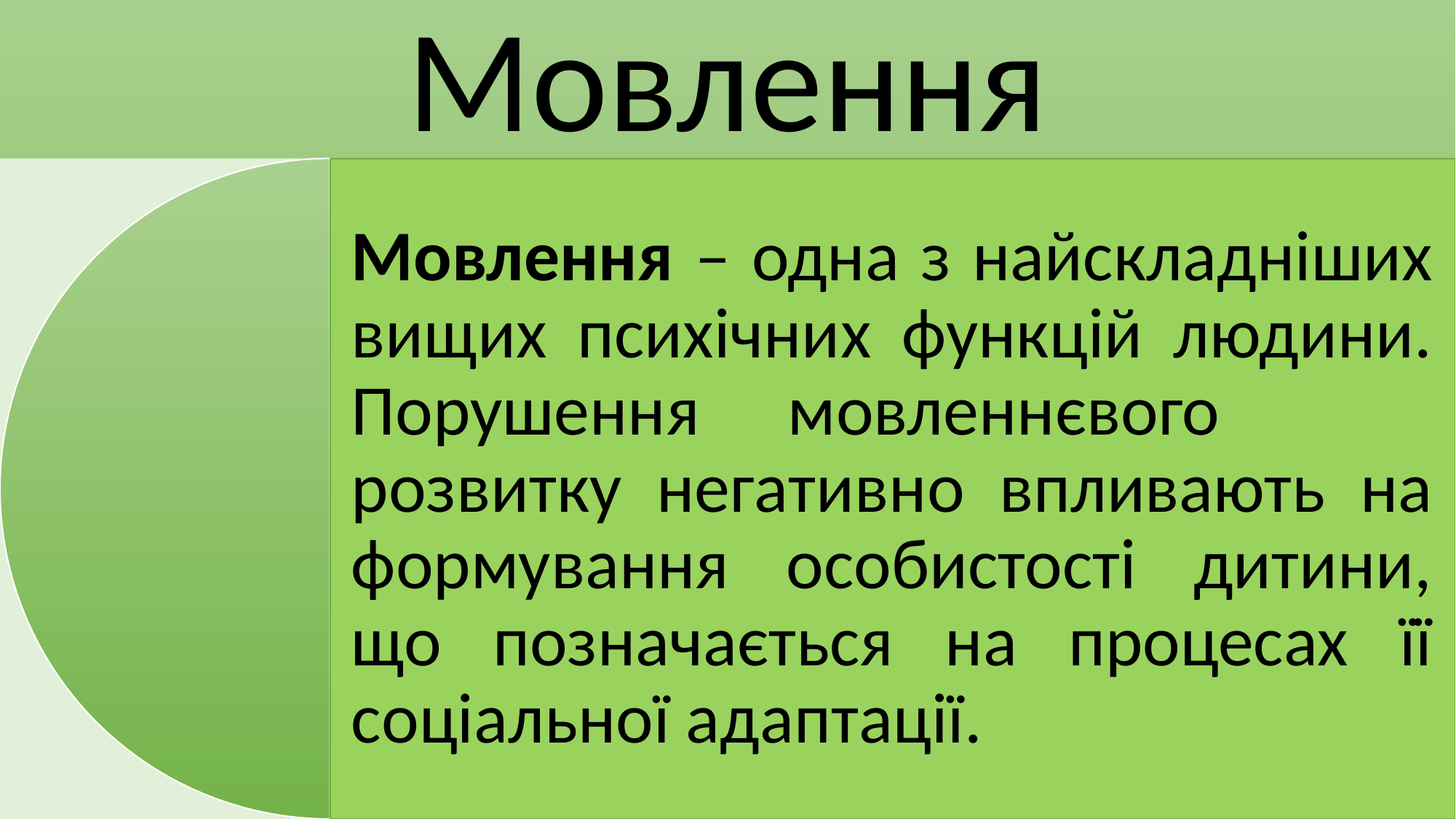

# Мовлення
Мовлення – одна з найскладніших вищих психічних функцій людини. Порушення	мовленнєвого розвитку негативно впливають на формування особистості дитини, що позначається на процесах її соціальної адаптації.